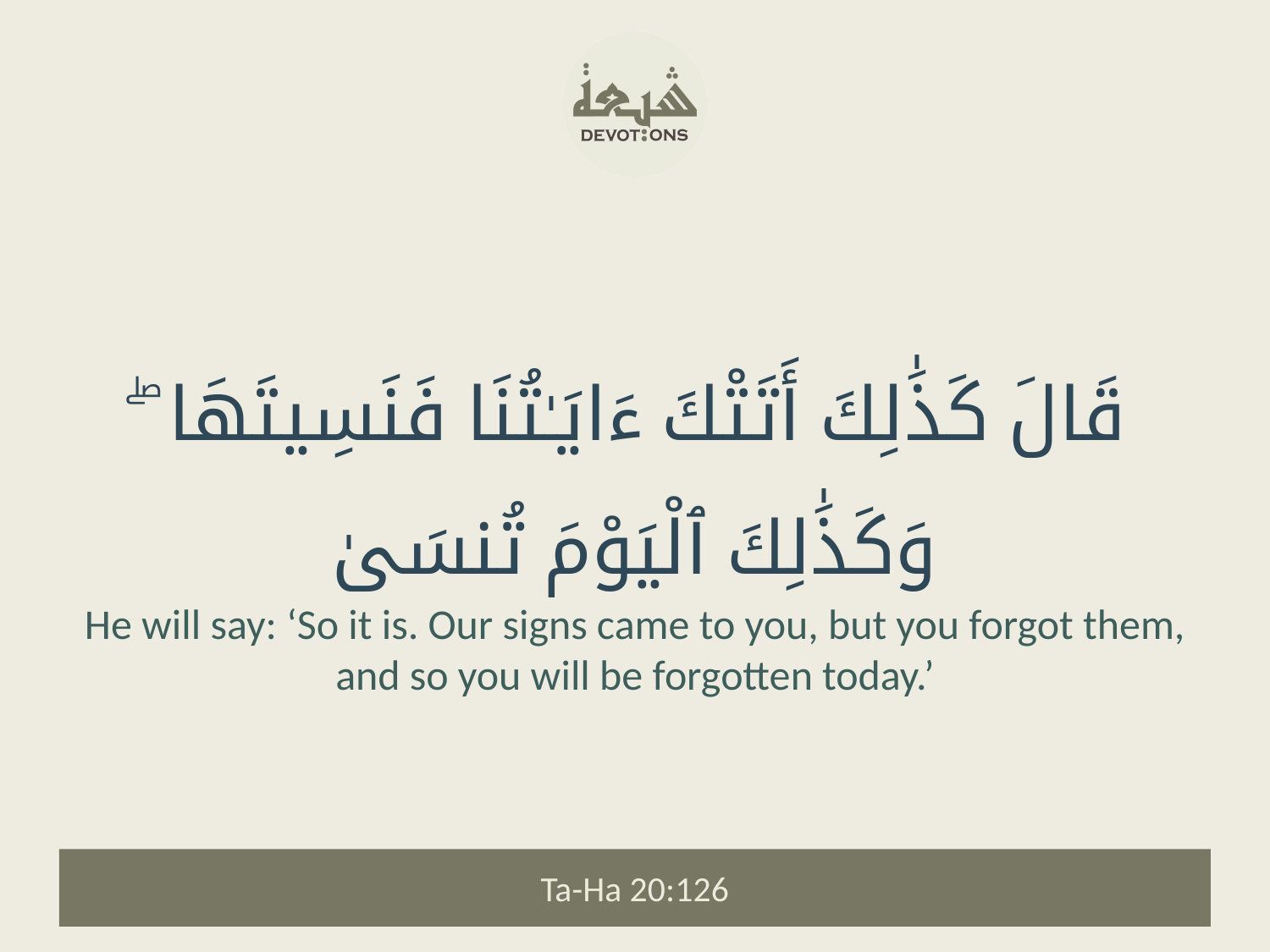

قَالَ كَذَٰلِكَ أَتَتْكَ ءَايَـٰتُنَا فَنَسِيتَهَا ۖ وَكَذَٰلِكَ ٱلْيَوْمَ تُنسَىٰ
He will say: ‘So it is. Our signs came to you, but you forgot them, and so you will be forgotten today.’
Ta-Ha 20:126